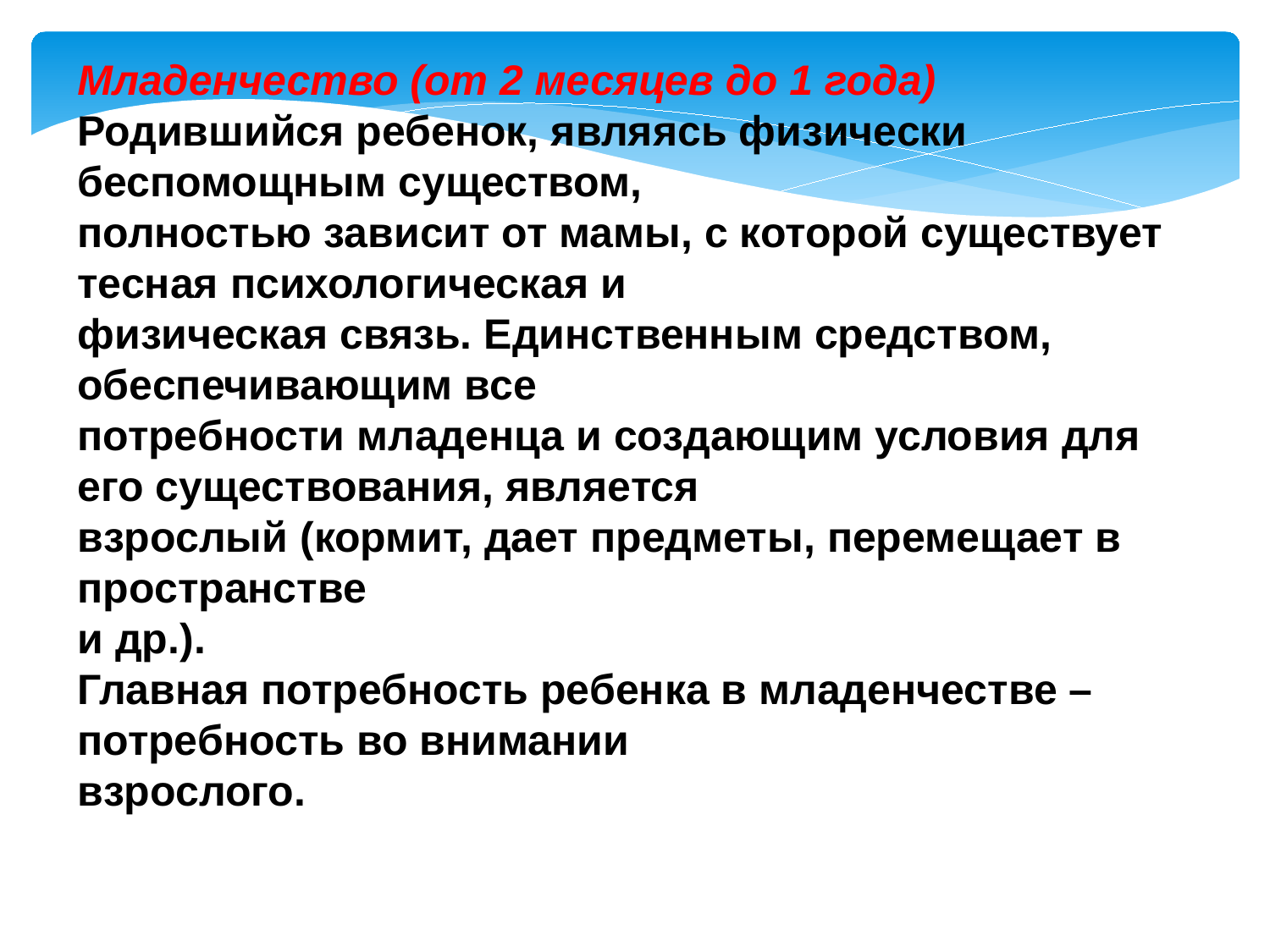

Младенчество (от 2 месяцев до 1 года)
Родившийся ребенок, являясь физически беспомощным существом,
полностью зависит от мамы, с которой существует тесная психологическая и
физическая связь. Единственным средством, обеспечивающим все
потребности младенца и создающим условия для его существования, является
взрослый (кормит, дает предметы, перемещает в пространстве
и др.).
Главная потребность ребенка в младенчестве – потребность во внимании
взрослого.